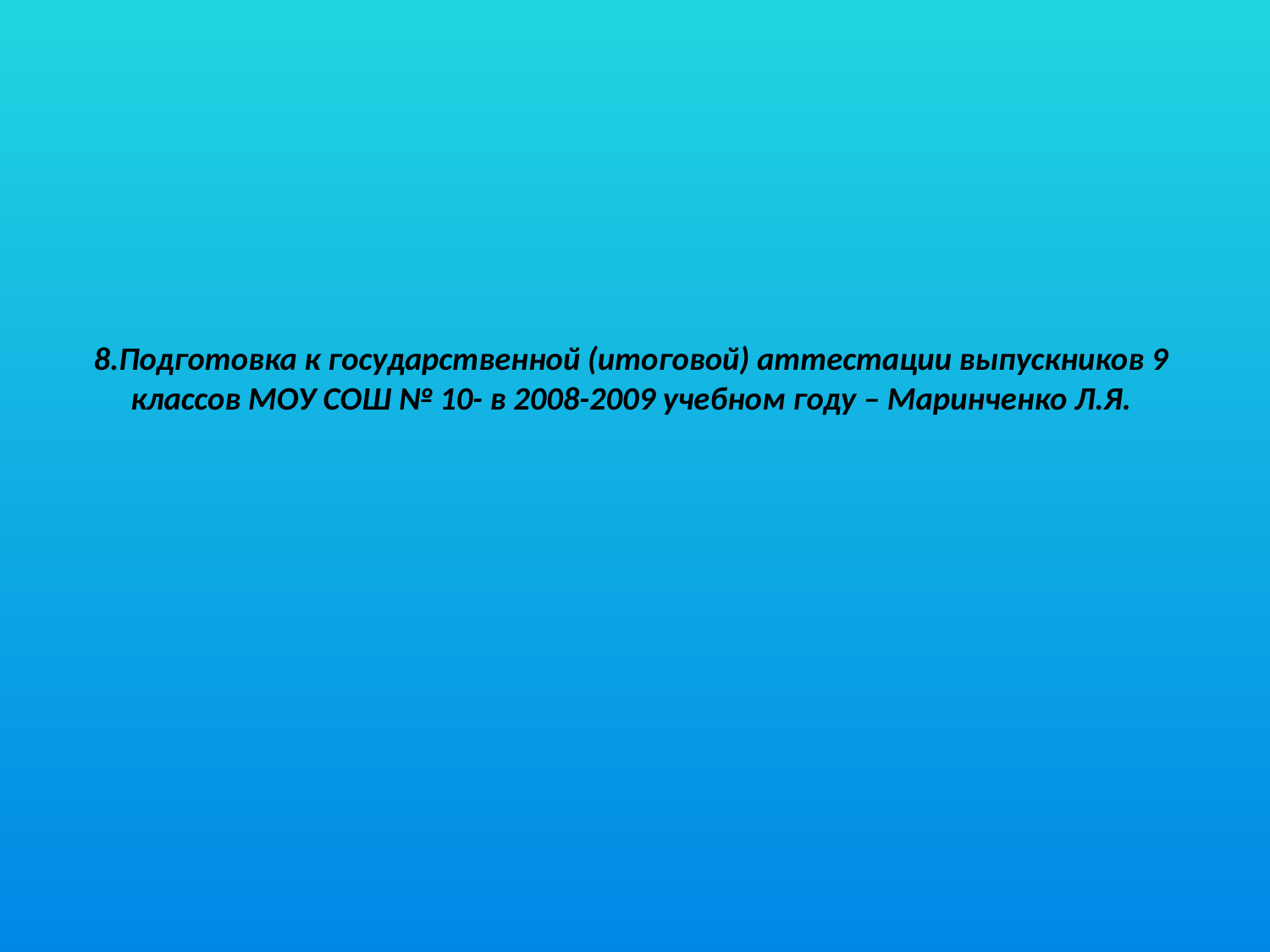

# 8.Подготовка к государственной (итоговой) аттестации выпускников 9 классов МОУ СОШ № 10- в 2008-2009 учебном году – Маринченко Л.Я.